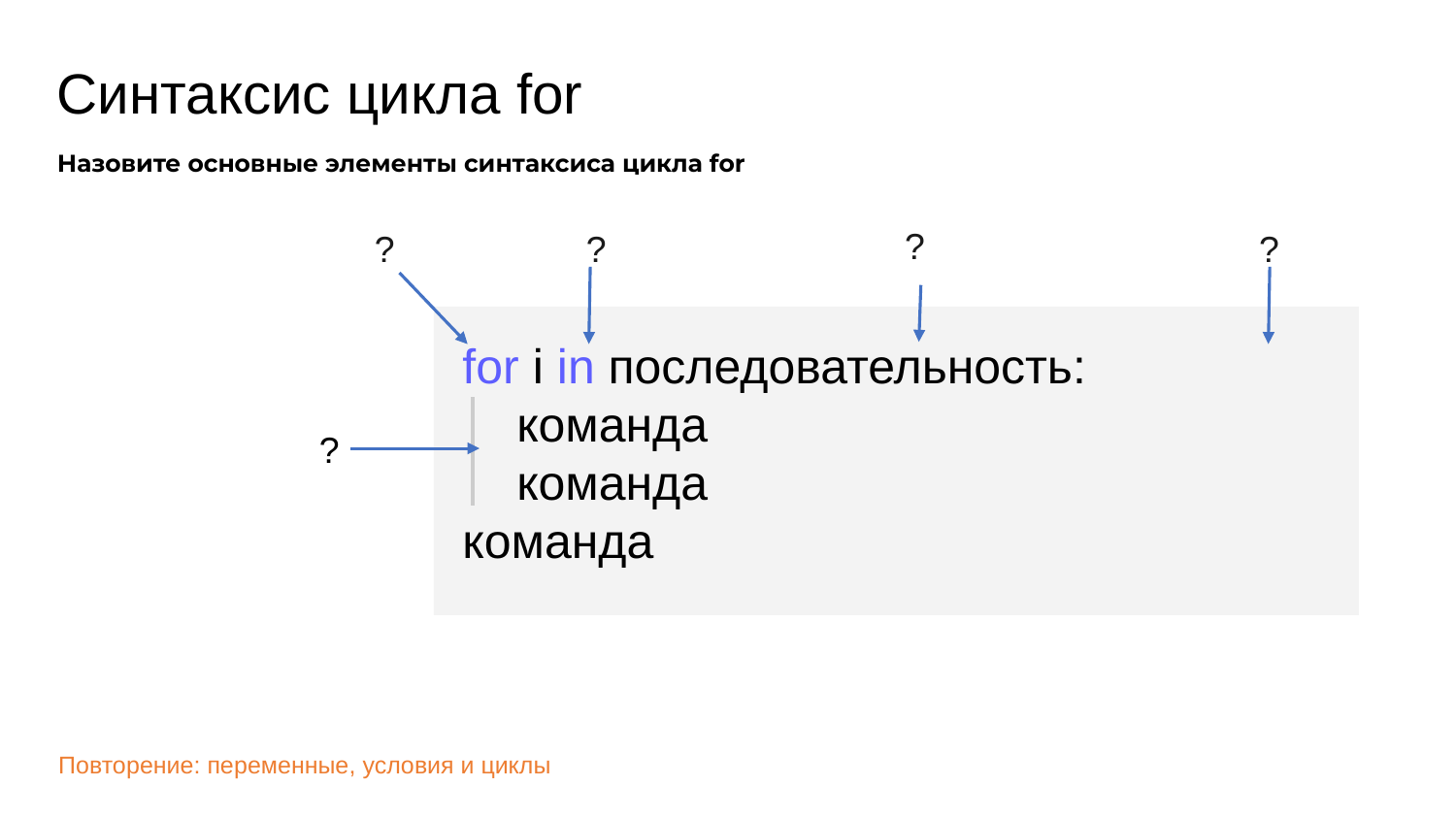

Синтаксис цикла for
Назовите основные элементы синтаксиса цикла for
?
?
?
?

for i in последовательность:
    команда
    команда
команда
?
Повторение: переменные, условия и циклы